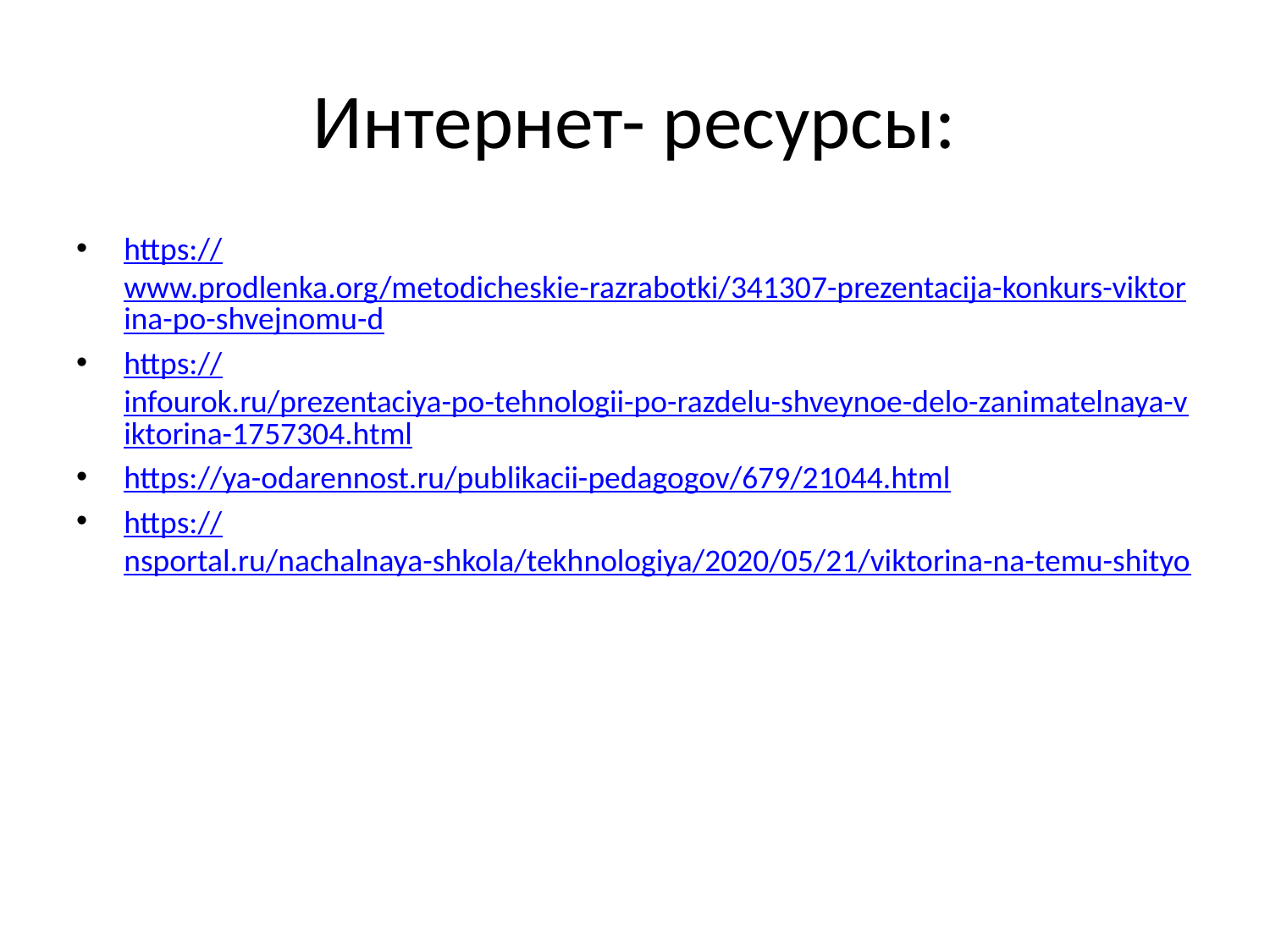

# Интернет- ресурсы:
https://www.prodlenka.org/metodicheskie-razrabotki/341307-prezentacija-konkurs-viktorina-po-shvejnomu-d
https://infourok.ru/prezentaciya-po-tehnologii-po-razdelu-shveynoe-delo-zanimatelnaya-viktorina-1757304.html
https://ya-odarennost.ru/publikacii-pedagogov/679/21044.html
https://nsportal.ru/nachalnaya-shkola/tekhnologiya/2020/05/21/viktorina-na-temu-shityo